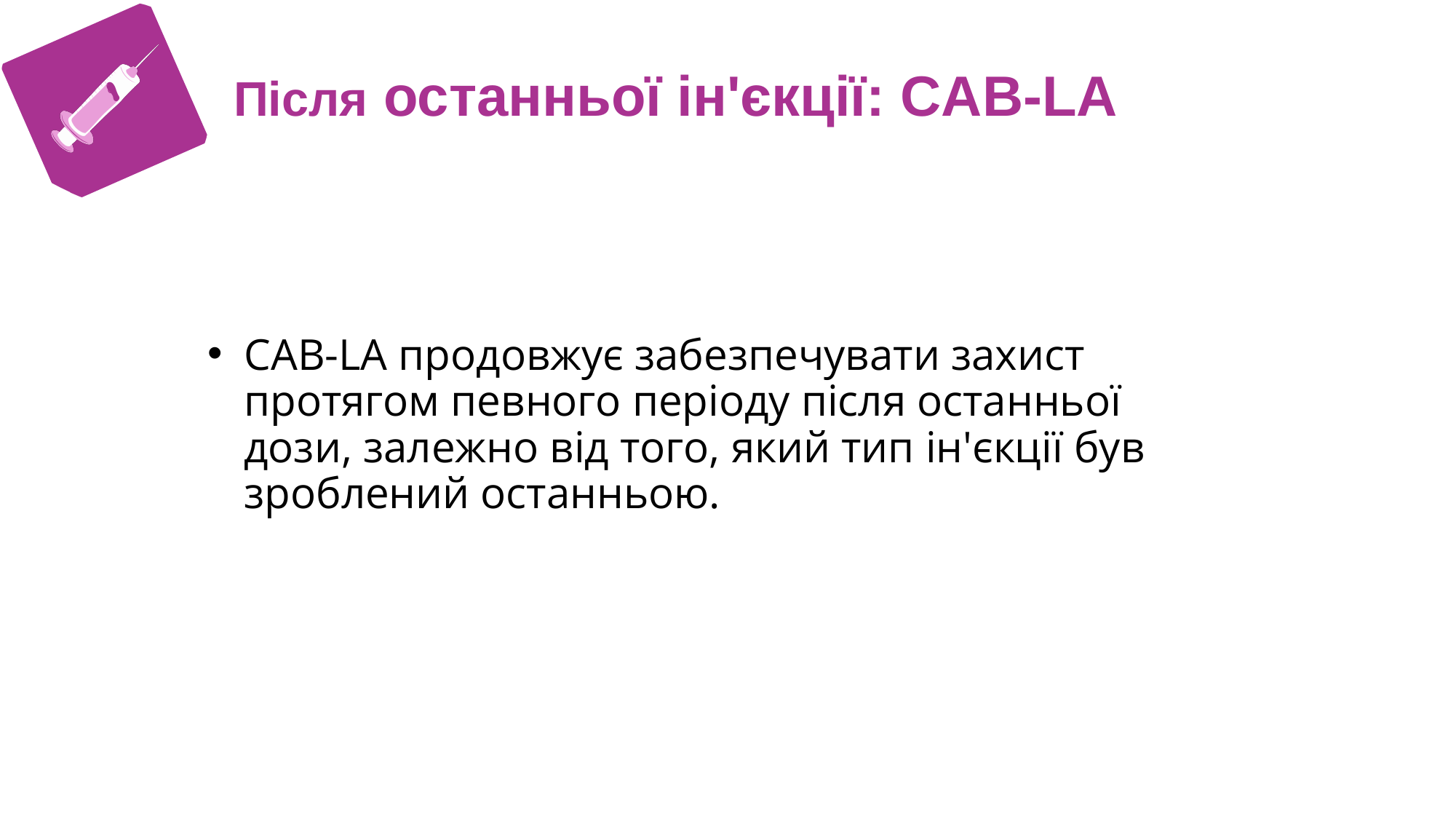

С
Після останньої ін'єкції: CAB-LA
CAB-LA продовжує забезпечувати захист протягом певного періоду після останньої дози, залежно від того, який тип ін'єкції був зроблений останньою.